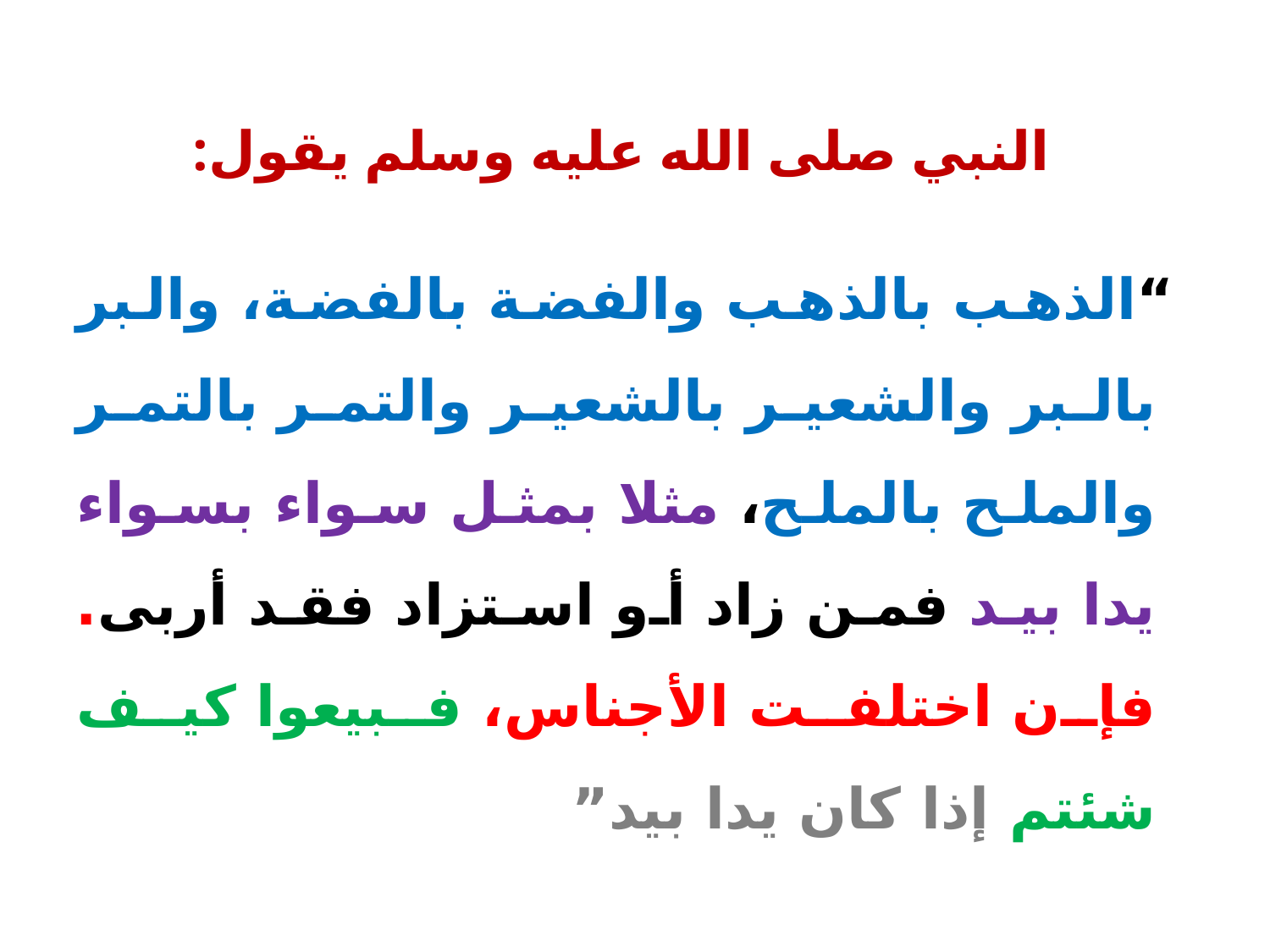

# النبي صلى الله عليه وسلم يقول:
 “الذهب بالذهب والفضة بالفضة، والبر بالبر والشعير بالشعير والتمر بالتمر والملح بالملح، مثلا بمثل سواء بسواء يدا بيد فمن زاد أو استزاد فقد أربى. فإن اختلفت الأجناس، فبيعوا كيف شئتم إذا كان يدا بيد”